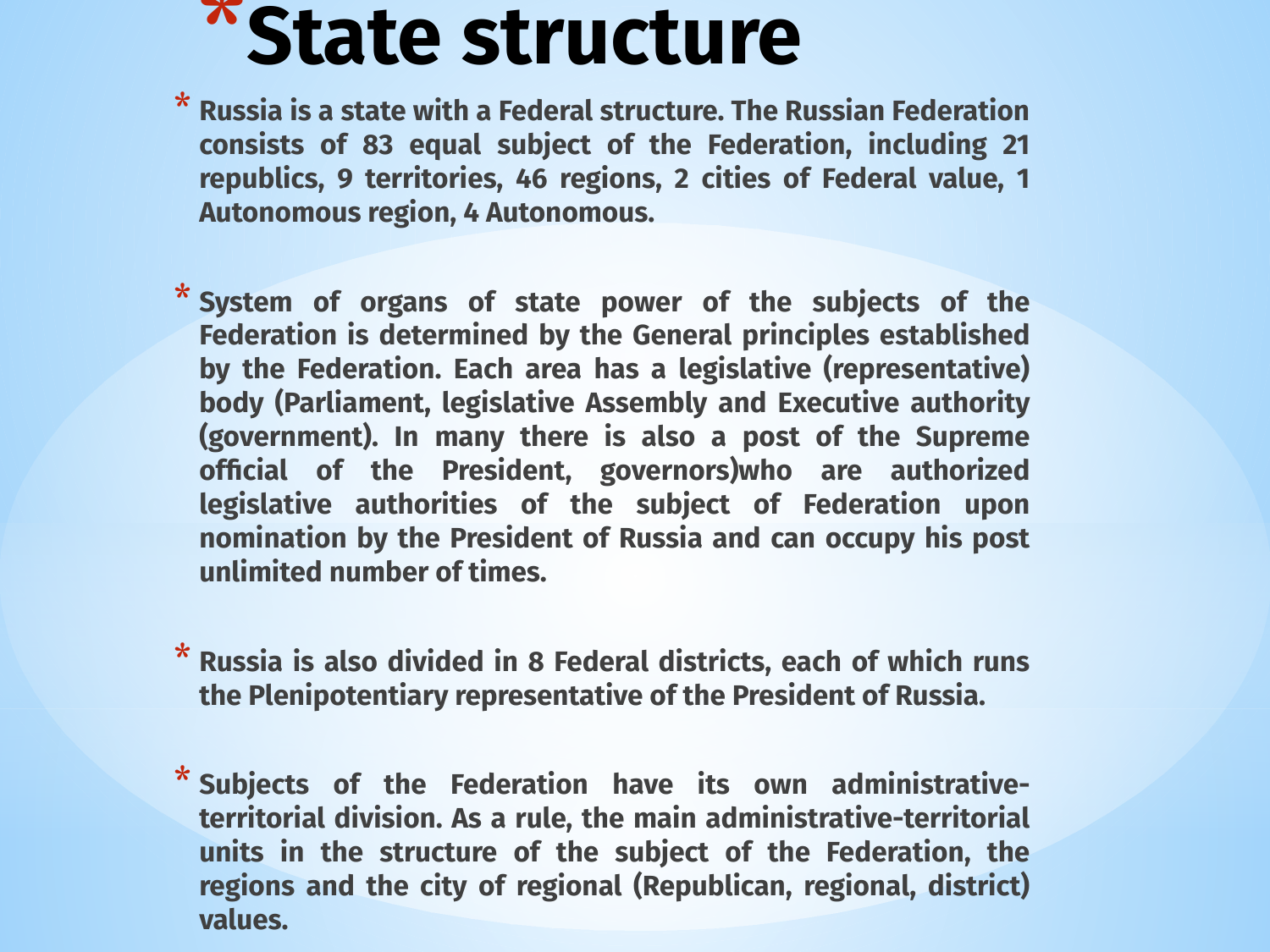

# State structure
Russia is a state with a Federal structure. The Russian Federation consists of 83 equal subject of the Federation, including 21 republics, 9 territories, 46 regions, 2 cities of Federal value, 1 Autonomous region, 4 Autonomous.

System of organs of state power of the subjects of the Federation is determined by the General principles established by the Federation. Each area has a legislative (representative) body (Parliament, legislative Assembly and Executive authority (government). In many there is also a post of the Supreme official of the President, governors)who are authorized legislative authorities of the subject of Federation upon nomination by the President of Russia and can occupy his post unlimited number of times.

Russia is also divided in 8 Federal districts, each of which runs the Plenipotentiary representative of the President of Russia.

Subjects of the Federation have its own administrative-territorial division. As a rule, the main administrative-territorial units in the structure of the subject of the Federation, the regions and the city of regional (Republican, regional, district) values.